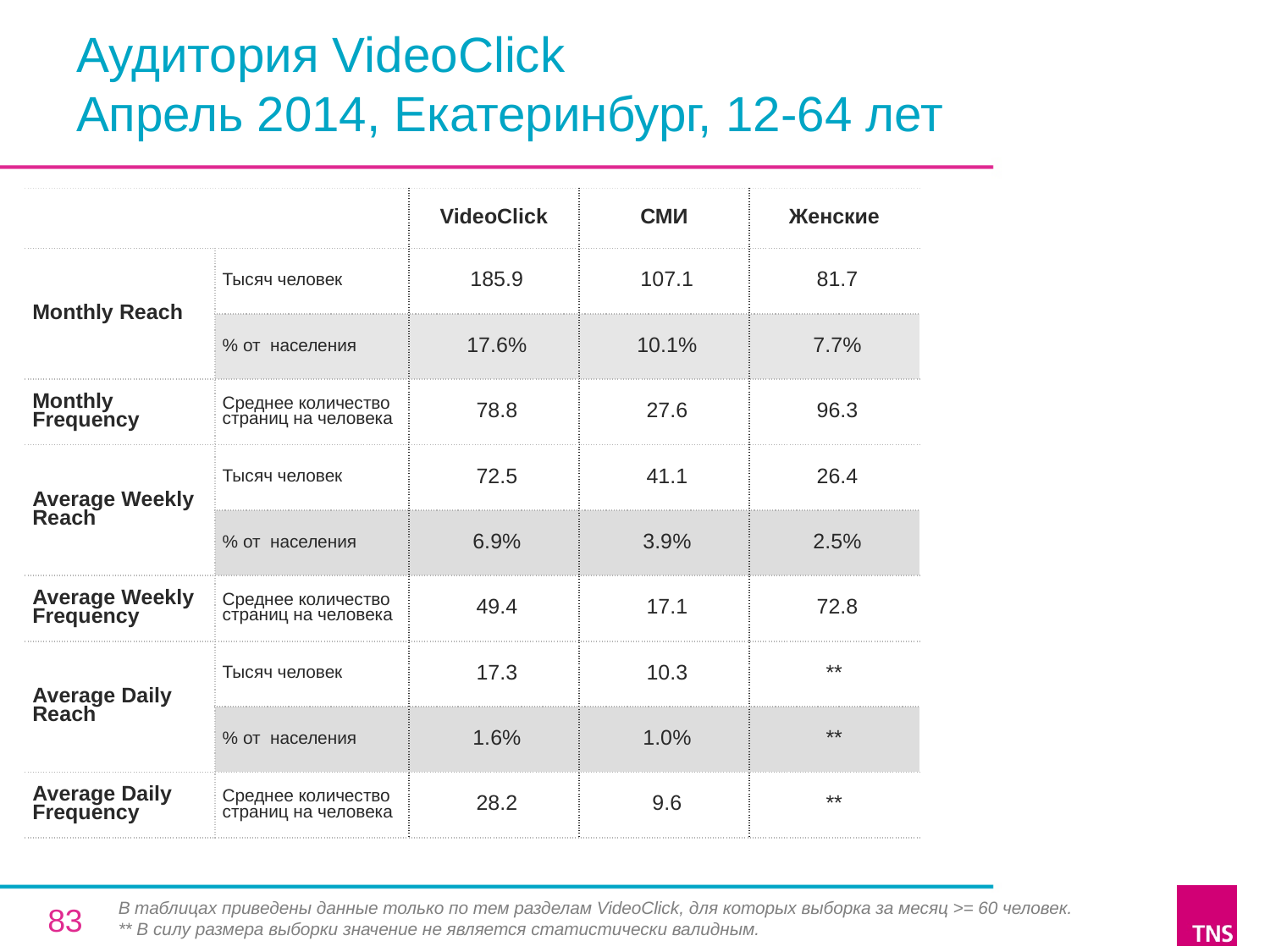

# Аудитория VideoClick Апрель 2014, Екатеринбург, 12-64 лет
|  |  | VideoClick | СМИ | Женские |
| --- | --- | --- | --- | --- |
| Monthly Reach | Тысяч человек | 185.9 | 107.1 | 81.7 |
|  | % от населения | 17.6% | 10.1% | 7.7% |
| Monthly Frequency | Среднее количество страниц на человека | 78.8 | 27.6 | 96.3 |
| Average Weekly Reach | Тысяч человек | 72.5 | 41.1 | 26.4 |
|  | % от населения | 6.9% | 3.9% | 2.5% |
| Average Weekly Frequency | Среднее количество страниц на человека | 49.4 | 17.1 | 72.8 |
| Average Daily Reach | Тысяч человек | 17.3 | 10.3 | \*\* |
|  | % от населения | 1.6% | 1.0% | \*\* |
| Average Daily Frequency | Среднее количество страниц на человека | 28.2 | 9.6 | \*\* |
В таблицах приведены данные только по тем разделам VideoClick, для которых выборка за месяц >= 60 человек.
** В силу размера выборки значение не является статистически валидным.
83